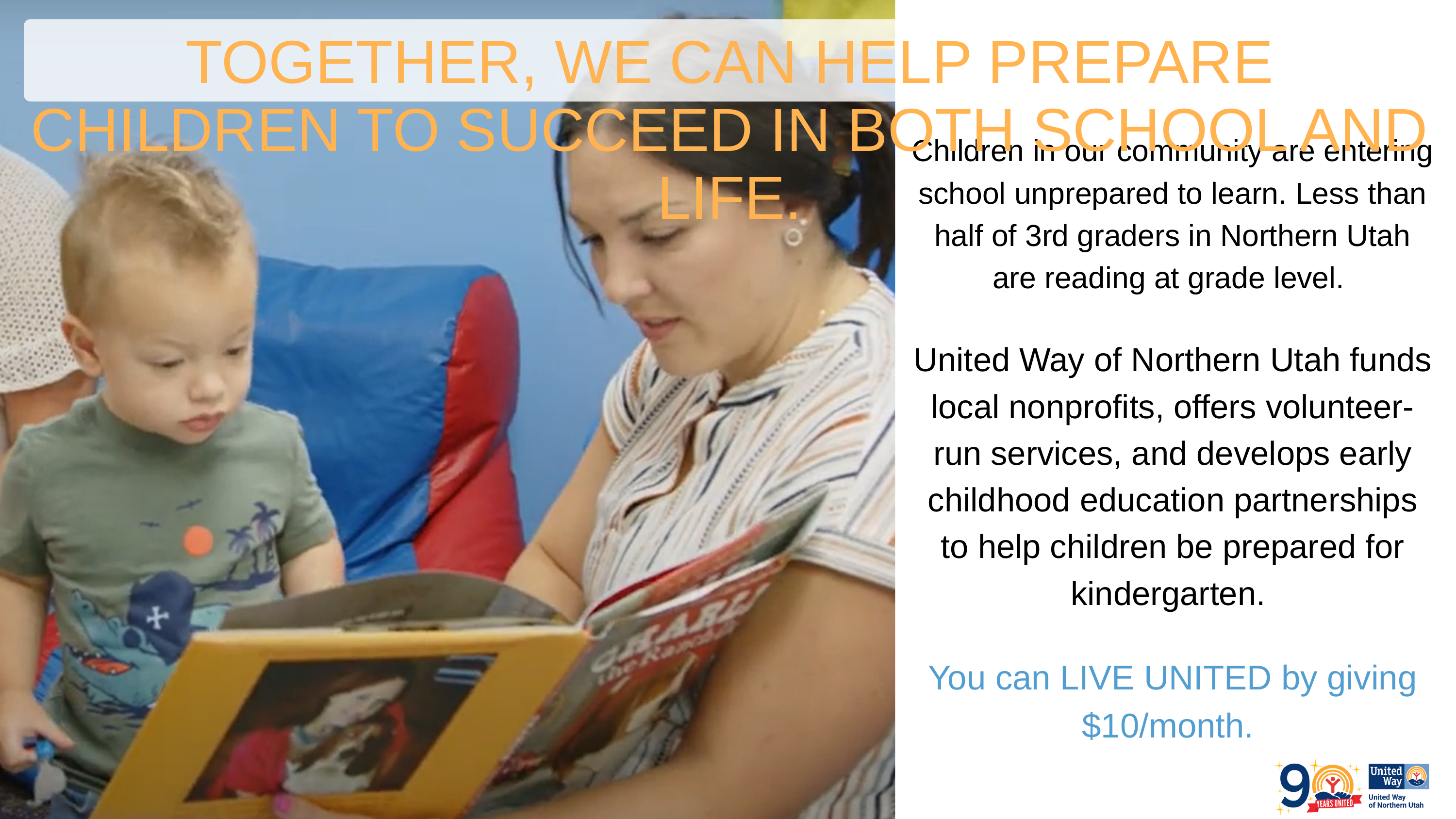

TOGETHER, WE CAN HELP PREPARE CHILDREN TO SUCCEED IN BOTH SCHOOL AND LIFE.
Children in our community are entering school unprepared to learn. Less than half of 3rd graders in Northern Utah are reading at grade level.

United Way of Northern Ut﻿ah funds local nonprofits, offers volunteer-run services, and develops early childhood education partnerships to help children be prepared for kindergarten.

You can LIVE UNITED by giving $10/month.